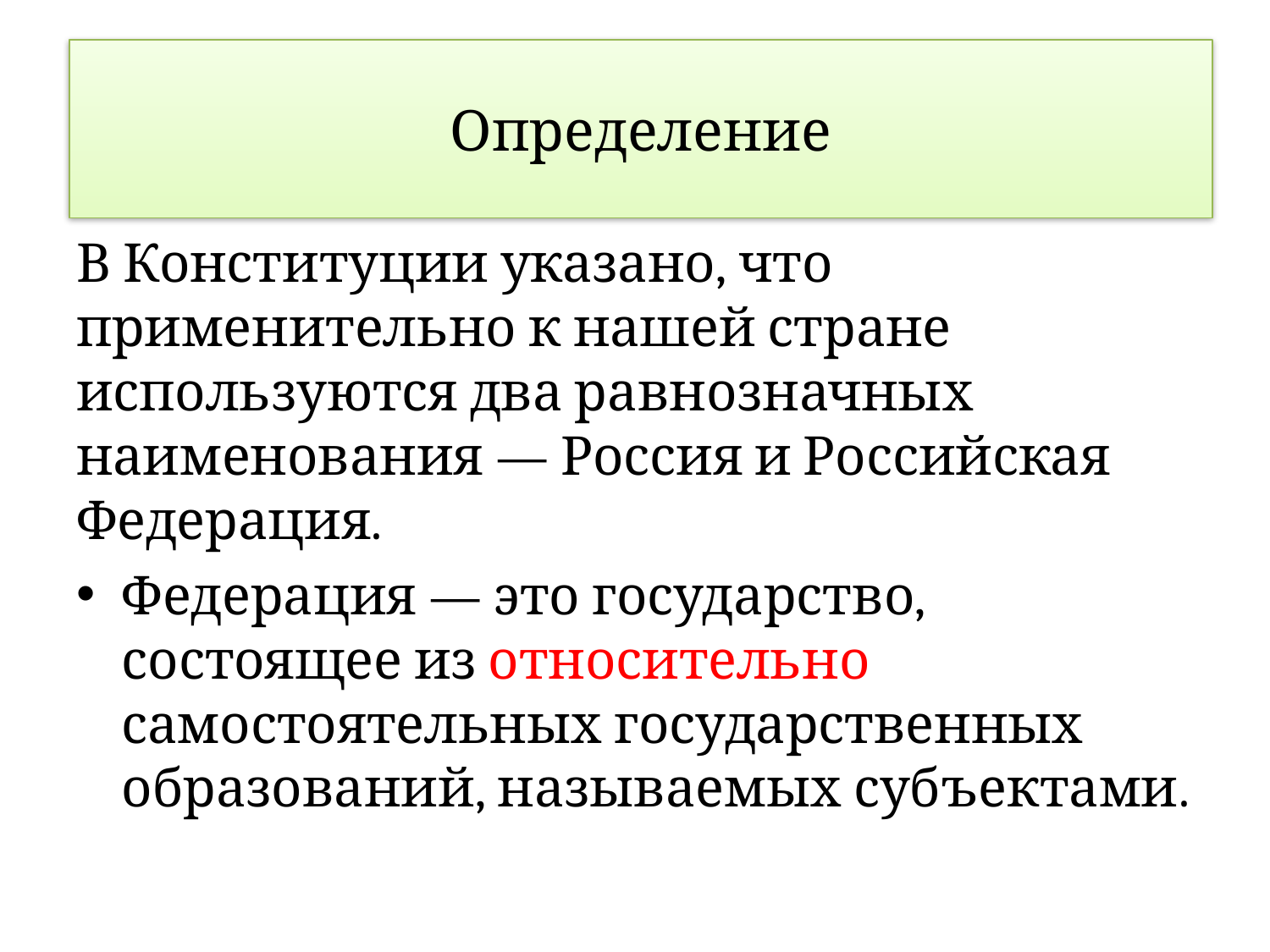

# Определение
Определение
В Конституции указано, что применительно к нашей стране используются два равнозначных наименования — Россия и Российская Федерация.
Федерация — это государство, состоящее из относительно самостоятельных государственных образований, называемых субъектами.